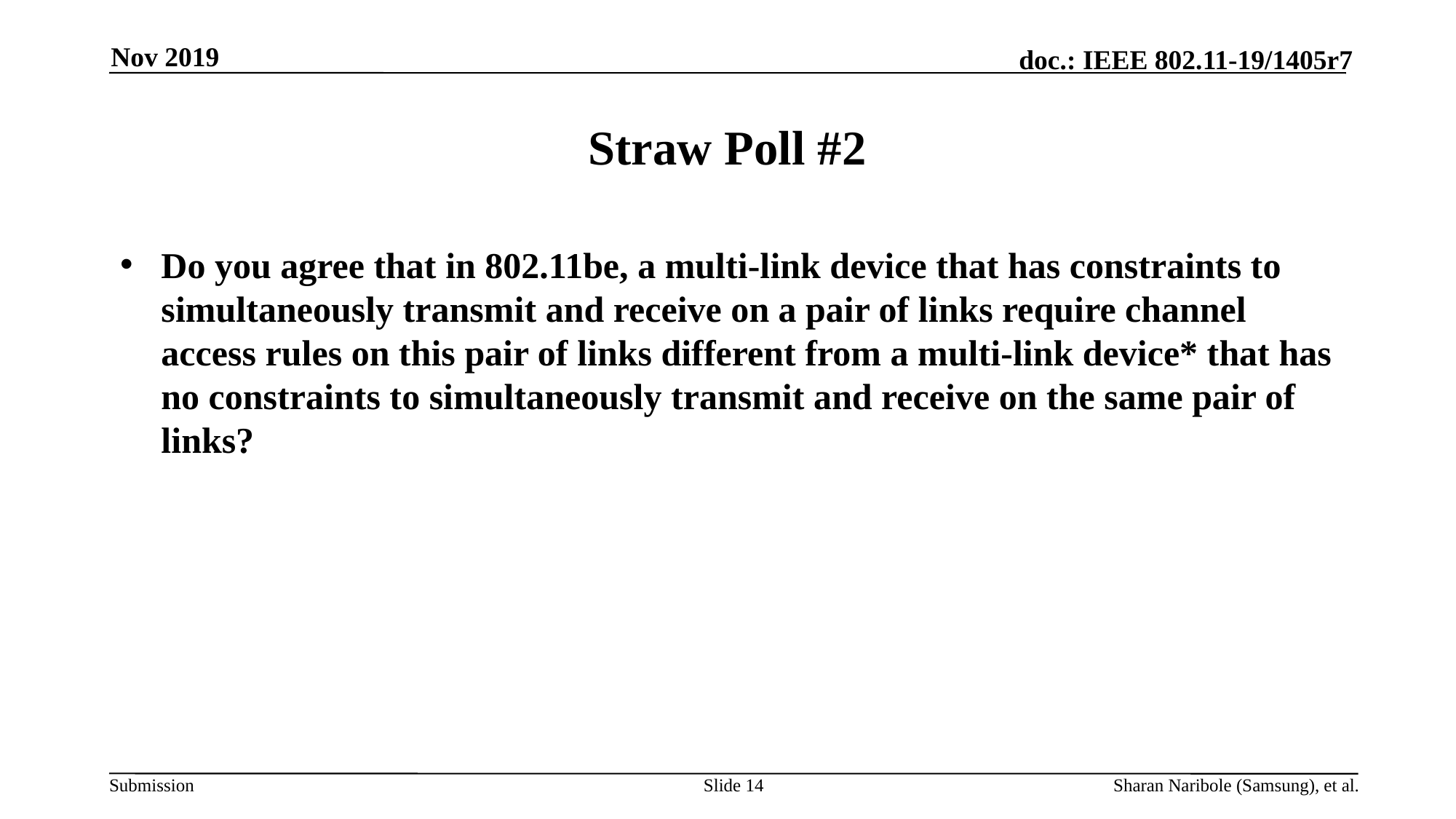

Nov 2019
# Straw Poll #2
Do you agree that in 802.11be, a multi-link device that has constraints to simultaneously transmit and receive on a pair of links require channel access rules on this pair of links different from a multi-link device* that has no constraints to simultaneously transmit and receive on the same pair of links?
Slide 14
Sharan Naribole (Samsung), et al.